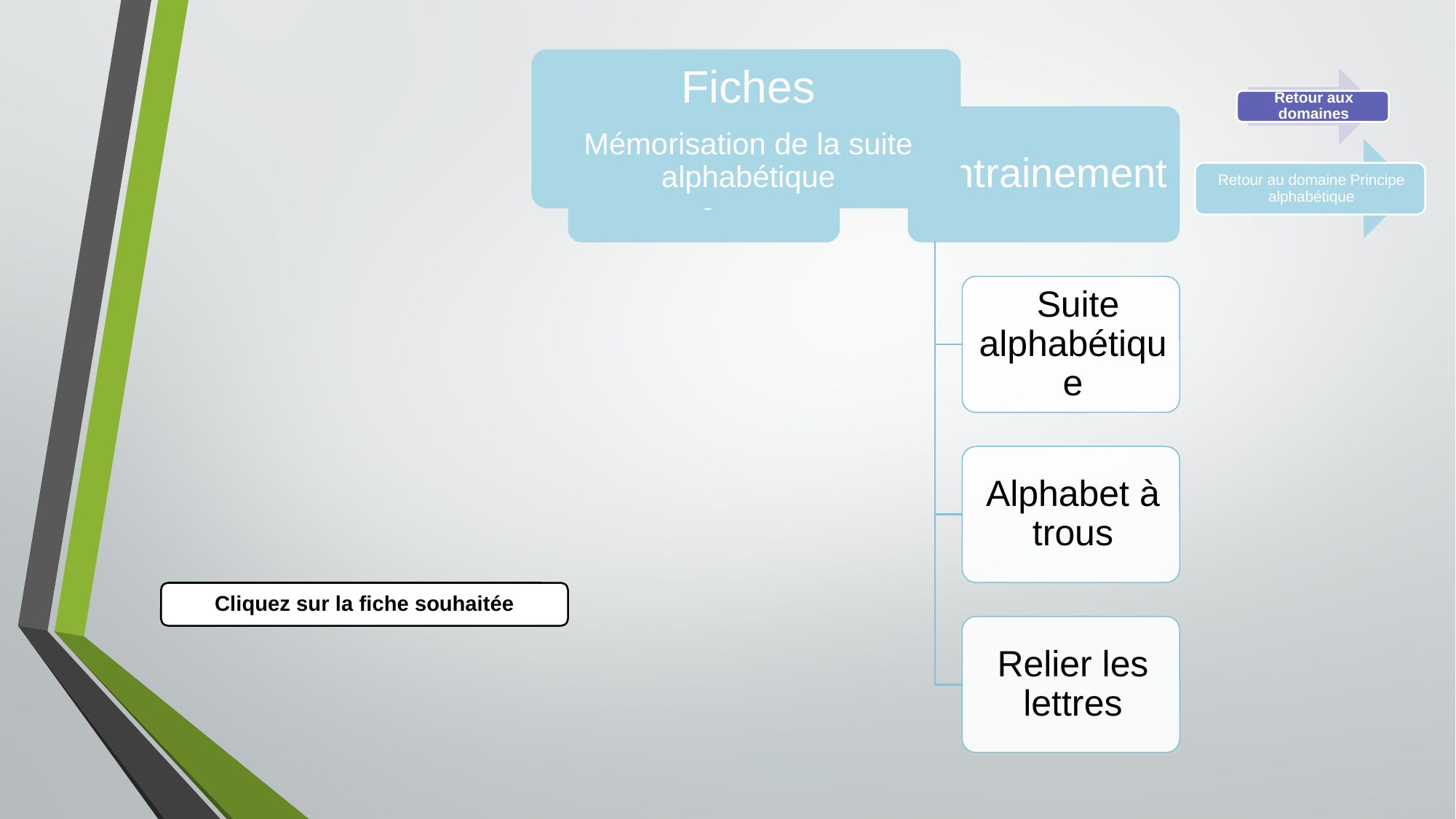

Fiches
Mémorisation de la suite alphabétique
Retour aux domaines
Renforcement
Entrainement
 Suite alphabétique
Alphabet à trous
Relier les lettres
Retour au domaine Principe alphabétique

Cliquez sur la fiche souhaitée